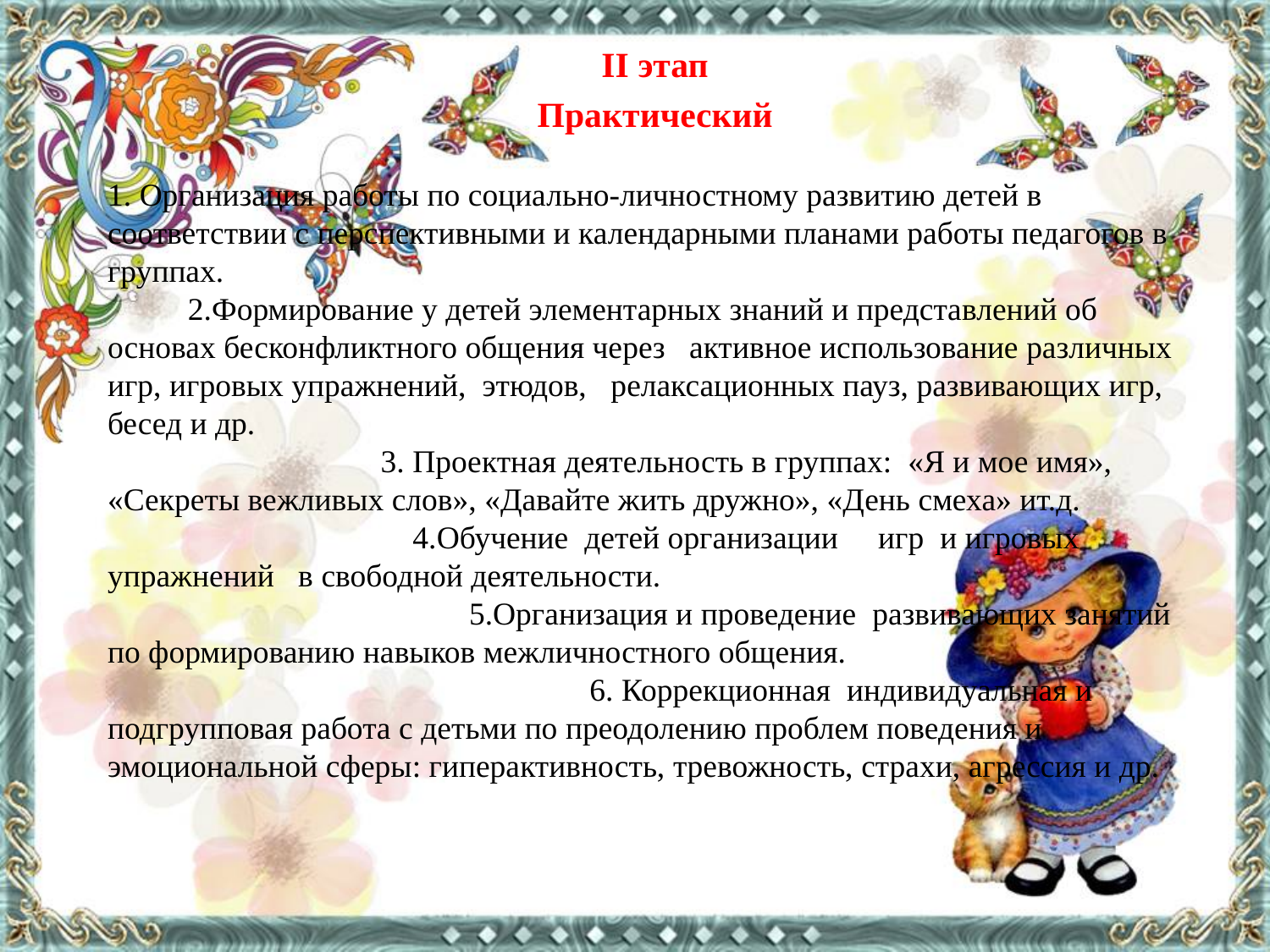

II этап
Практический
1. Организация работы по социально-личностному развитию детей в соответствии с перспективными и календарными планами работы педагогов в группах.                                                                                                                                    2.Формирование у детей элементарных знаний и представлений об  основах бесконфликтного общения через   активное использование различных игр, игровых упражнений,  этюдов,   релаксационных пауз, развивающих игр, бесед и др.                                                                                                                                                        3. Проектная деятельность в группах:  «Я и мое имя», «Секреты вежливых слов», «Давайте жить дружно», «День смеха» ит.д.                                                      4.Обучение  детей организации     игр  и игровых упражнений   в свободной деятельности.                                                                                                                 5.Организация и проведение  развивающих занятий по формированию навыков межличностного общения.                                                                                                         6. Коррекционная  индивидуальная и подгрупповая работа с детьми по преодолению проблем поведения и эмоциональной сферы: гиперактивность, тревожность, страхи, агрессия и др.